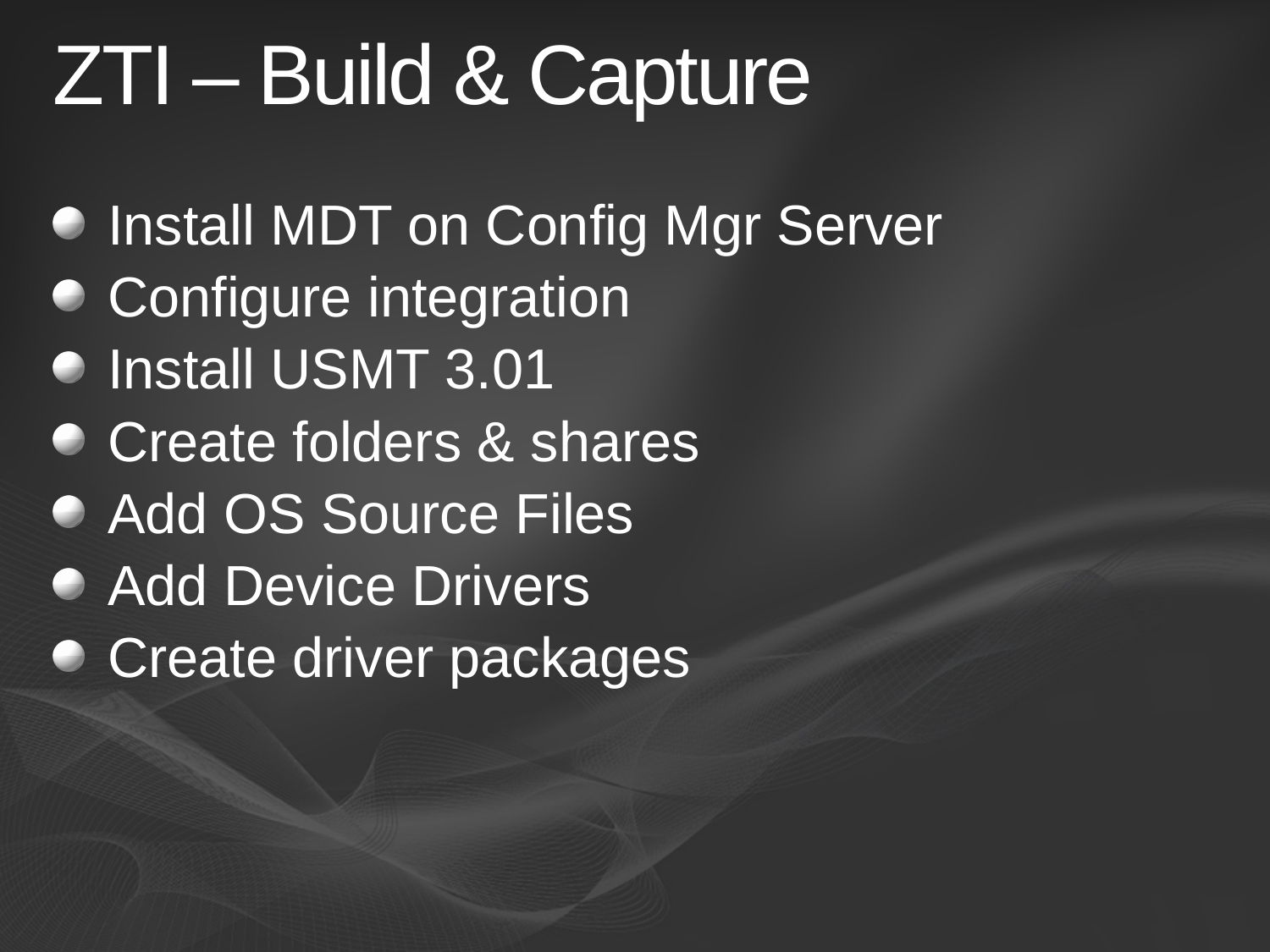

# ZTI – Build & Capture
Install MDT on Config Mgr Server
Configure integration
Install USMT 3.01
Create folders & shares
Add OS Source Files
Add Device Drivers
Create driver packages